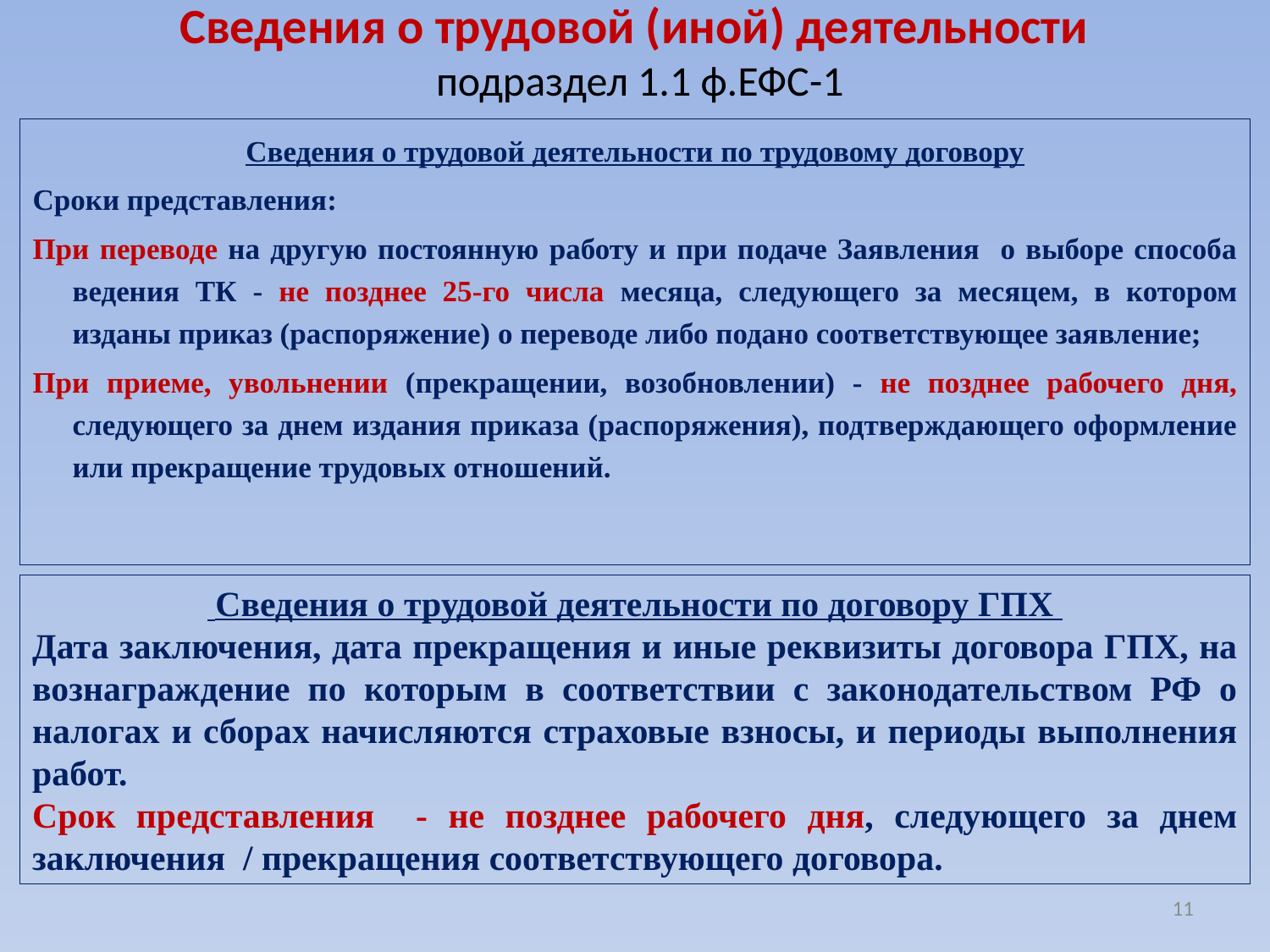

# Сведения о трудовой (иной) деятельности подраздел 1.1 ф.ЕФС-1
Сведения о трудовой деятельности по трудовому договору
Сроки представления:
При переводе на другую постоянную работу и при подаче Заявления  о выборе способа ведения ТК - не позднее 25-го числа месяца, следующего за месяцем, в котором изданы приказ (распоряжение) о переводе либо подано соответствующее заявление;
При приеме, увольнении (прекращении, возобновлении) - не позднее рабочего дня, следующего за днем издания приказа (распоряжения), подтверждающего оформление или прекращение трудовых отношений.

 Сведения о трудовой деятельности по договору ГПХ
Дата заключения, дата прекращения и иные реквизиты договора ГПХ, на вознаграждение по которым в соответствии с законодательством РФ о налогах и сборах начисляются страховые взносы, и периоды выполнения работ.
Срок представления  - не позднее рабочего дня, следующего за днем заключения  / прекращения соответствующего договора.
11